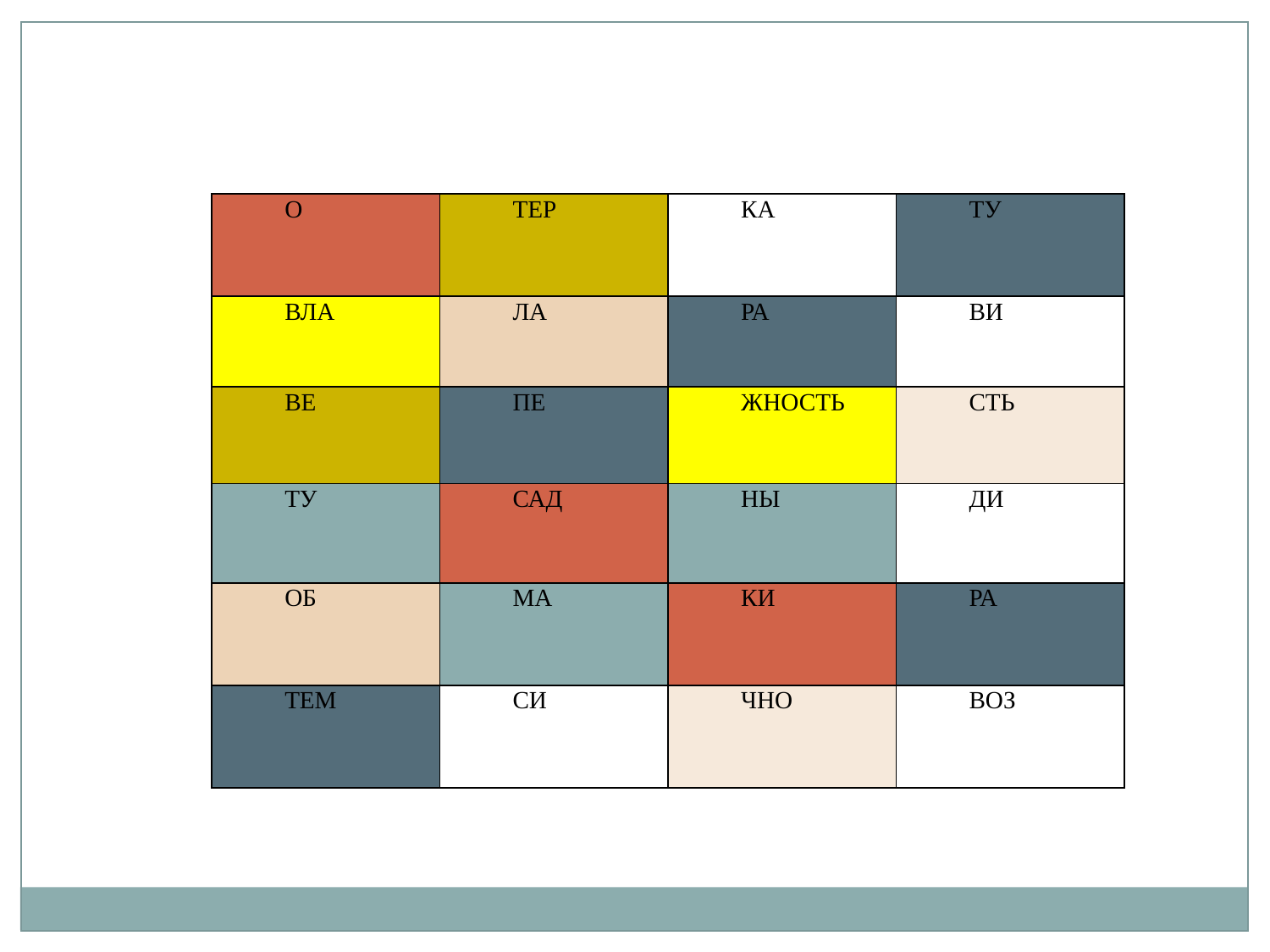

| О | ТЕР | КА | ТУ |
| --- | --- | --- | --- |
| ВЛА | ЛА | РА | ВИ |
| ВЕ | ПЕ | ЖНОСТЬ | СТЬ |
| ТУ | САД | НЫ | ДИ |
| ОБ | МА | КИ | РА |
| ТЕМ | СИ | ЧНО | ВОЗ |